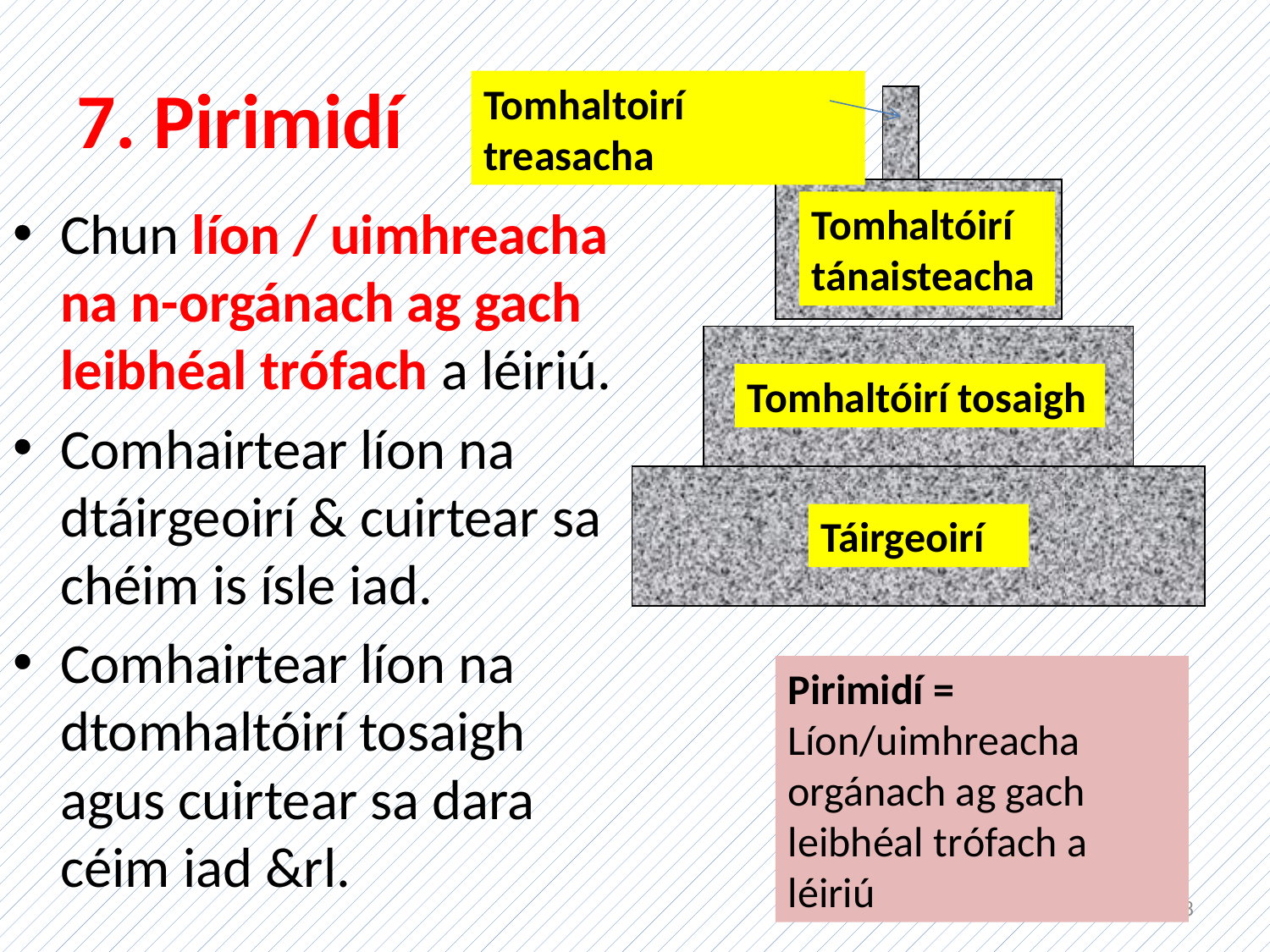

# 7. Pirimidí
Tomhaltoirí treasacha

Chun líon / uimhreacha na n-orgánach ag gach leibhéal trófach a léiriú.
Comhairtear líon na dtáirgeoirí & cuirtear sa chéim is ísle iad.
Comhairtear líon na dtomhaltóirí tosaigh agus cuirtear sa dara céim iad &rl.

Tomhaltóirí tánaisteacha
Tomhaltóirí tosaigh
Táirgeoirí
Pirimidí =
Líon/uimhreacha orgánach ag gach leibhéal trófach a léiriú
18